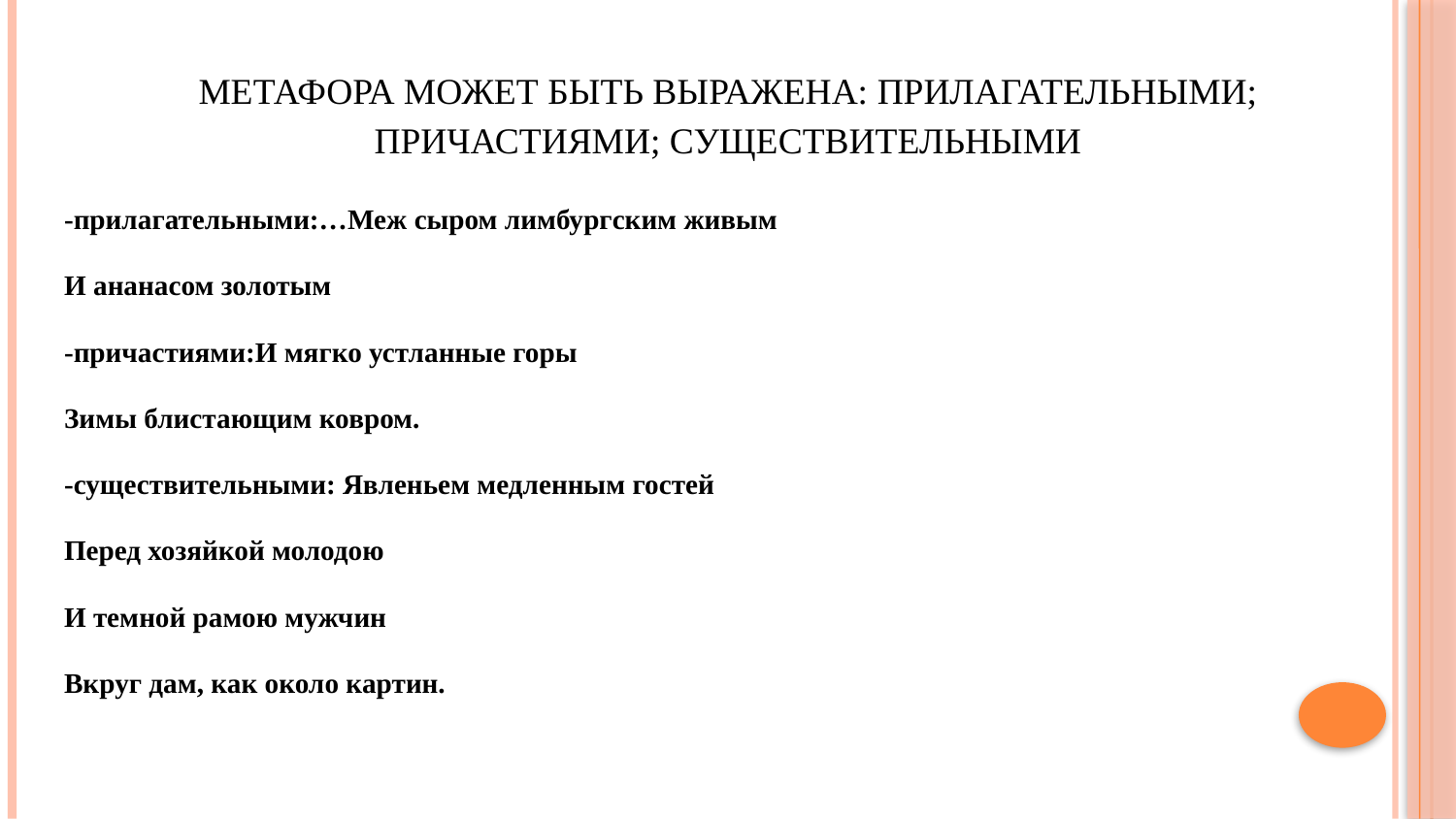

# Метафора может быть выражена: прилагательными; причастиями; существительными
-прилагательными:…Меж сыром лимбургским живым
И ананасом золотым
-причастиями:И мягко устланные горы
Зимы блистающим ковром.
-существительными: Явленьем медленным гостей
Перед хозяйкой молодою
И темной рамою мужчин
Вкруг дам, как около картин.